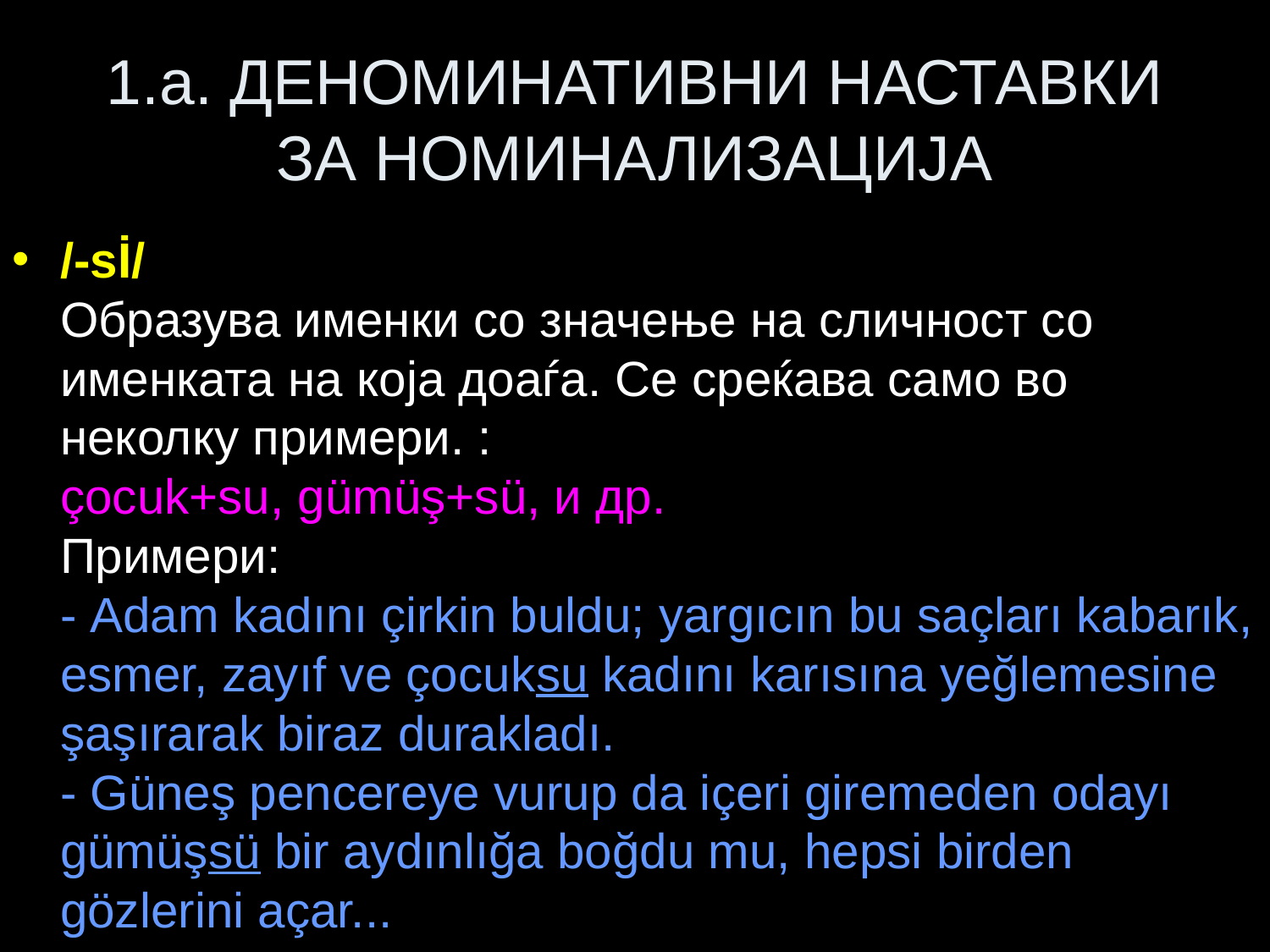

# 1.a. ДЕНОМИНАТИВНИ НАСТАВКИ ЗА НОМИНАЛИЗАЦИЈА
/-sİ/
Образува именки со значење на сличност со именката на која доаѓа. Се среќава само во неколку примери. :
çocuk+su, gümüş+sü, и др.
Примери:
- Adam kadını çirkin buldu; yargıcın bu saçları kabarık, esmer, zayıf ve çocuksu kadını karısına yeğlemesine şaşırarak biraz durakladı.
- Güneş pencereye vurup da içeri giremeden odayı gümüşsü bir aydınlığa boğdu mu, hepsi birden gözlerini açar...